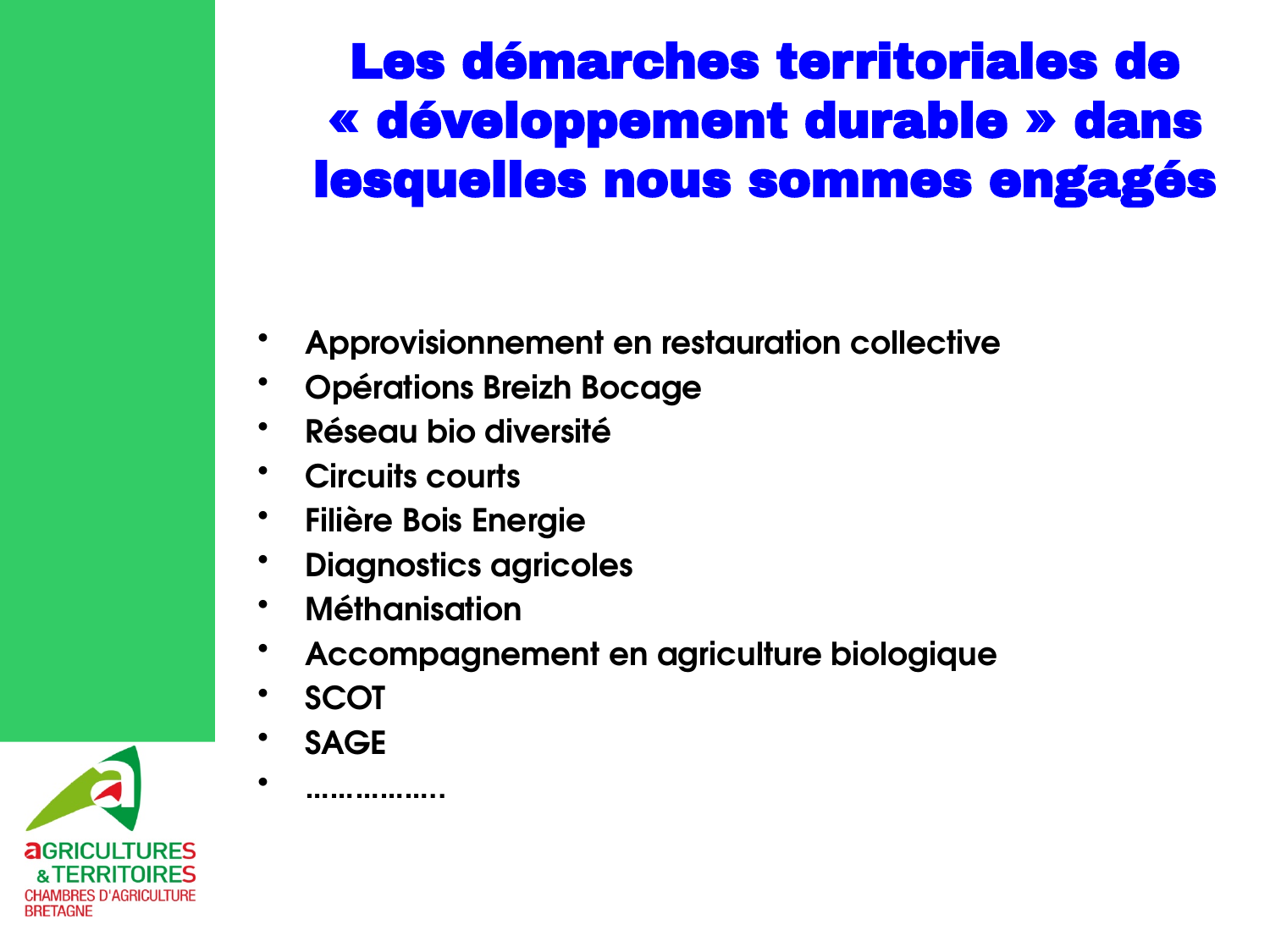

# Les démarches territoriales de « développement durable » dans lesquelles nous sommes engagés
Approvisionnement en restauration collective
Opérations Breizh Bocage
Réseau bio diversité
Circuits courts
Filière Bois Energie
Diagnostics agricoles
Méthanisation
Accompagnement en agriculture biologique
SCOT
SAGE
……………..